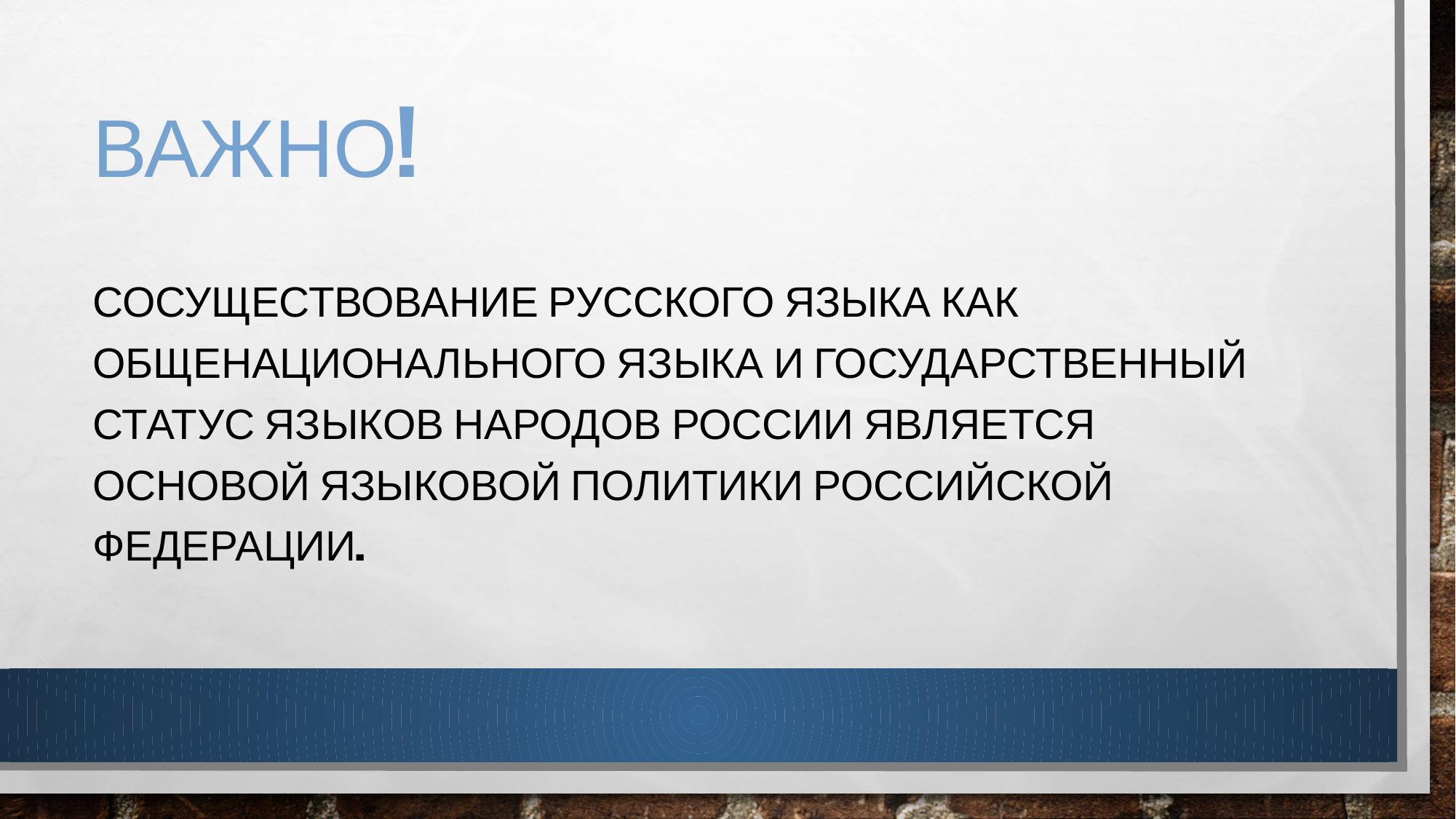

# ВАЖНО!
Сосуществование русского языка как общенационального языка и государственный статус языков народов России является основой языковой политики Российской Федерации.